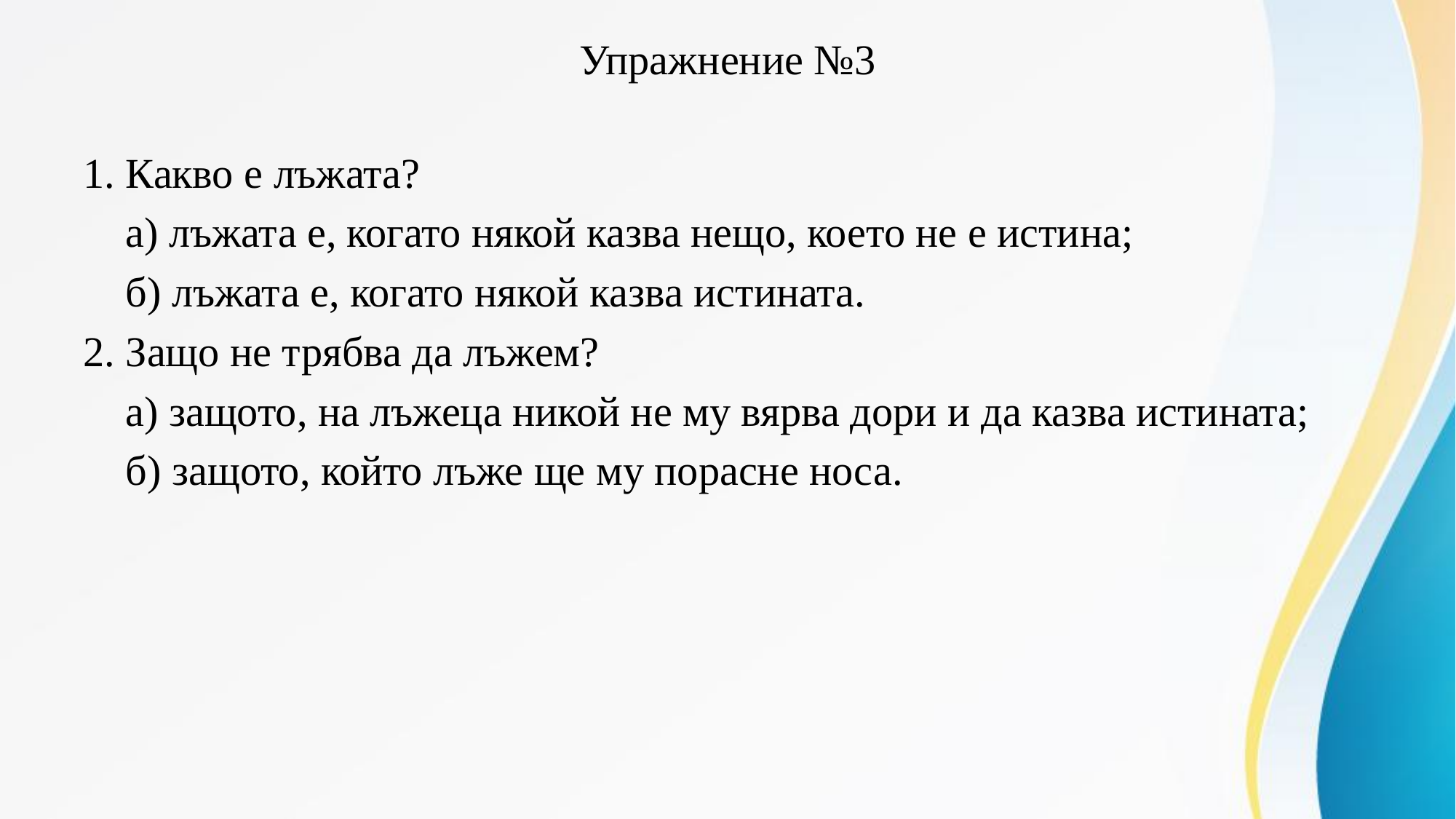

# Упражнение №3
1. Какво е лъжата?
    а) лъжата е, когато някой казва нещо, което не е истина;
    б) лъжата е, когато някой казва истината.
2. Защо не трябва да лъжем?
    а) защото, на лъжеца никой не му вярва дори и да казва истината;
    б) защото, който лъже ще му порасне носа.